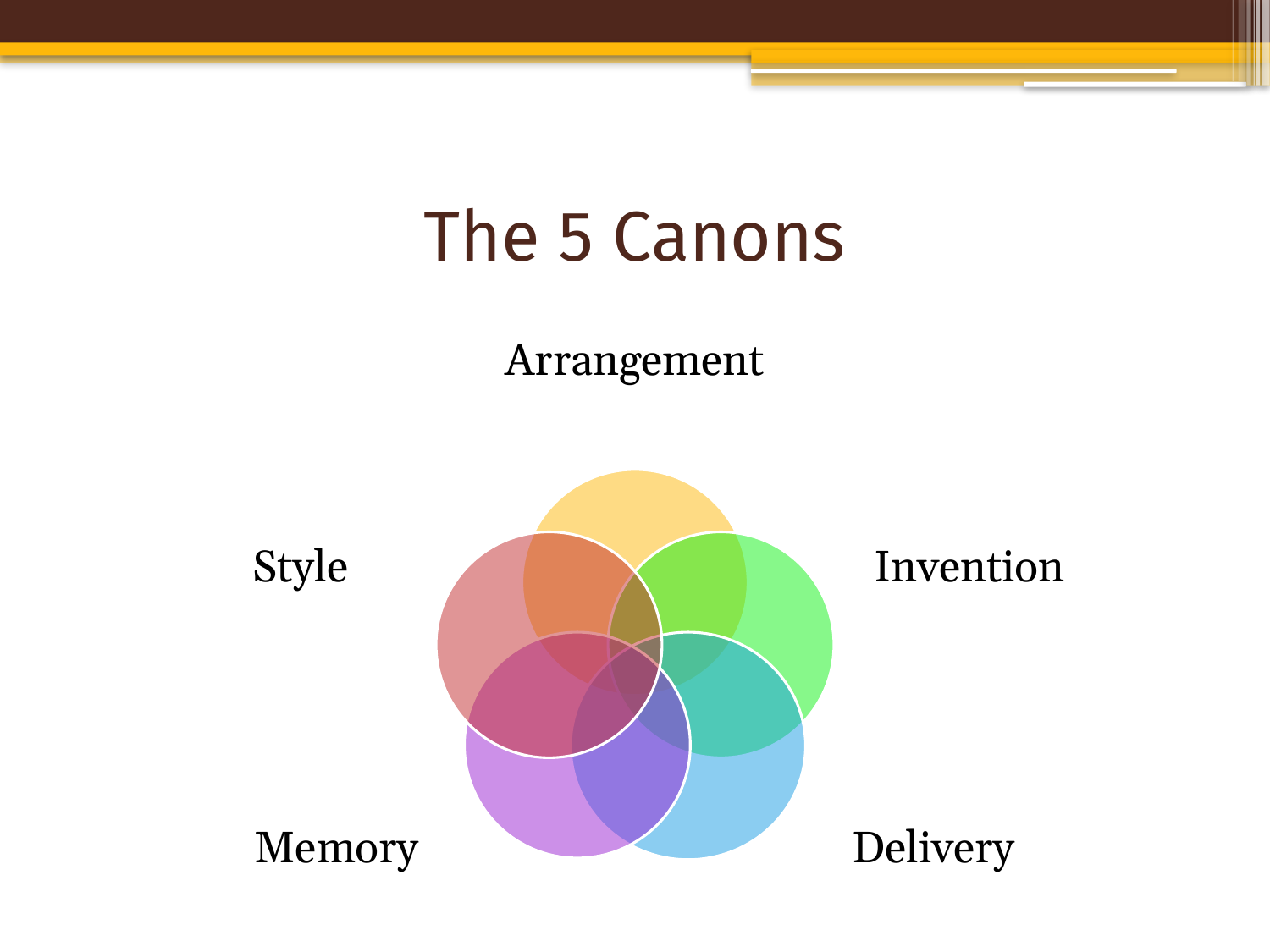

# The 5 Canons
Arrangement
Invention
Delivery
Memory
Style